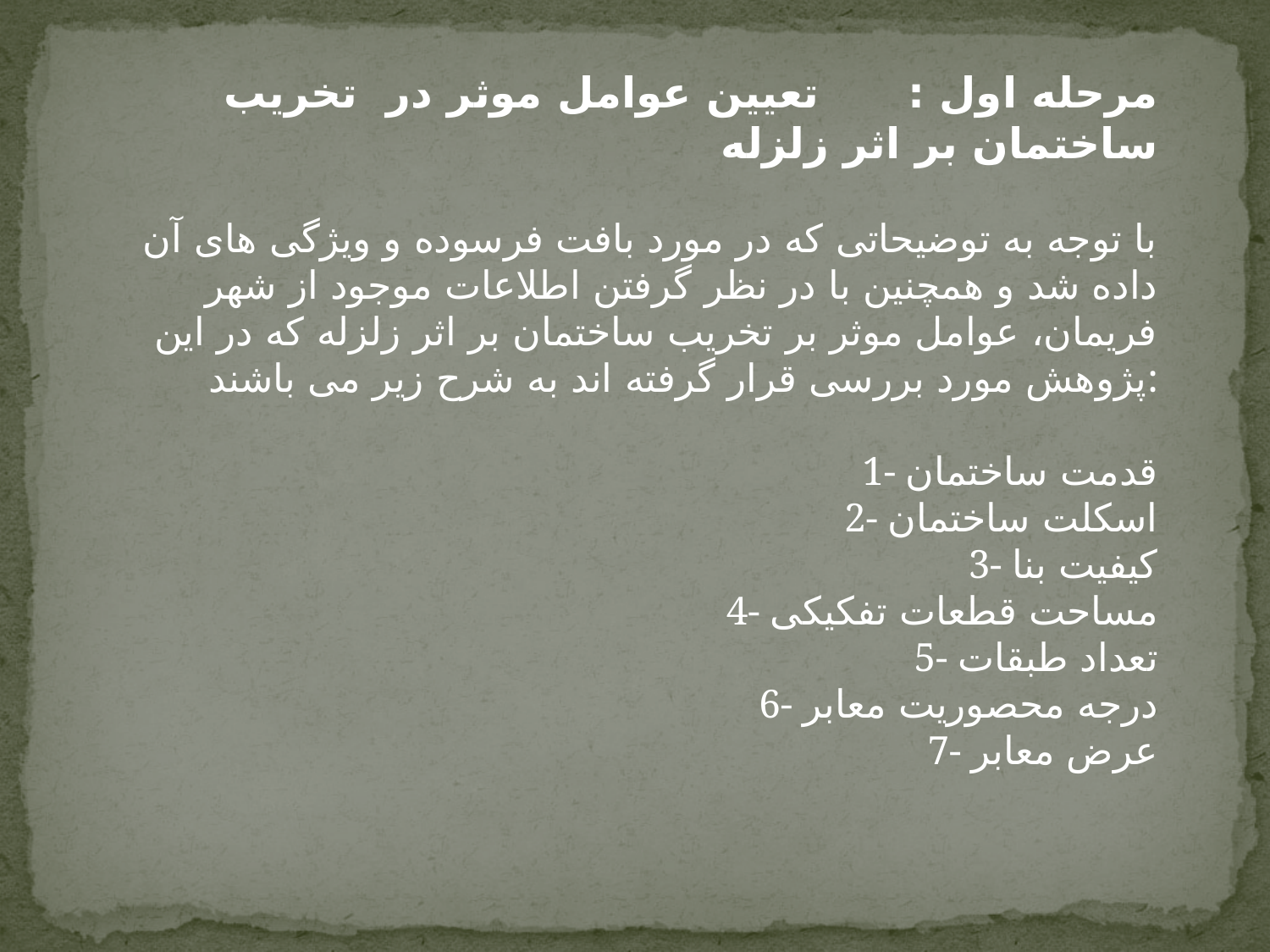

مرحله اول :      تعیین عوامل موثر در  تخریب ساختمان بر اثر زلزله

با توجه به توضیحاتی که در مورد بافت فرسوده و ویژگی های آن داده شد و همچنین با در نظر گرفتن اطلاعات موجود از شهر فریمان، عوامل موثر بر تخریب ساختمان بر اثر زلزله که در این پژوهش مورد بررسی قرار گرفته اند به شرح زیر می باشند:

1- قدمت ساختمان
2- اسکلت ساختمان
3- کیفیت بنا
4- مساحت قطعات تفکیکی
5- تعداد طبقات
6- درجه محصوریت معابر
7- عرض معابر